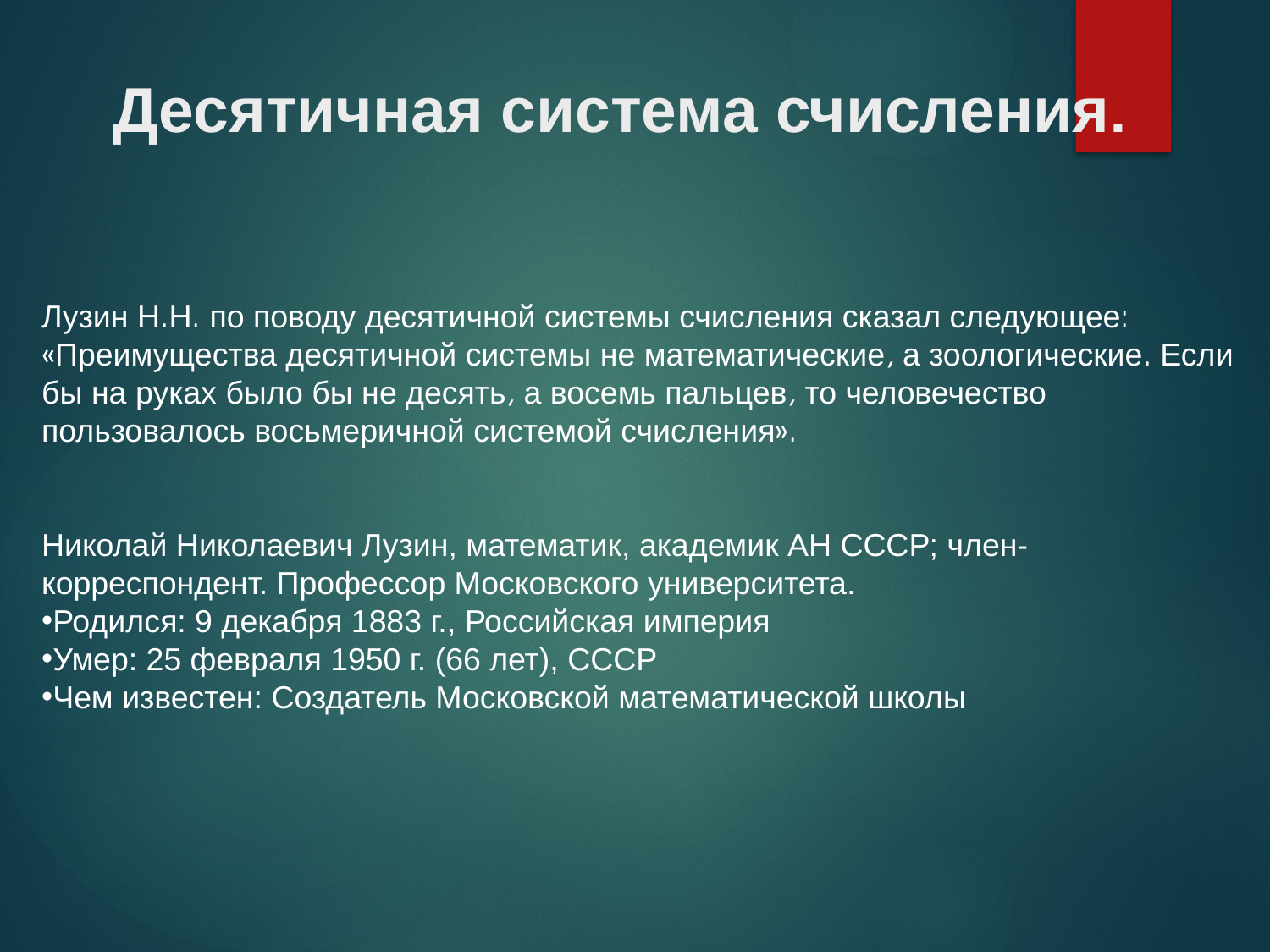

# Десятичная система счисления.
Лузин Н.Н. по поводу десятичной системы счисления сказал следующее:
«Преимущества десятичной системы не математические, а зоологические. Если бы на руках было бы не десять, а восемь пальцев, то человечество пользовалось восьмеричной системой счисления».

Николай Николаевич Лузин, математик, академик АН СССР; член-корреспондент. Профессор Московского университета.
Родился: 9 декабря 1883 г., Российская империя
Умер: 25 февраля 1950 г. (66 лет), СССР
Чем известен: Создатель Московской математической школы